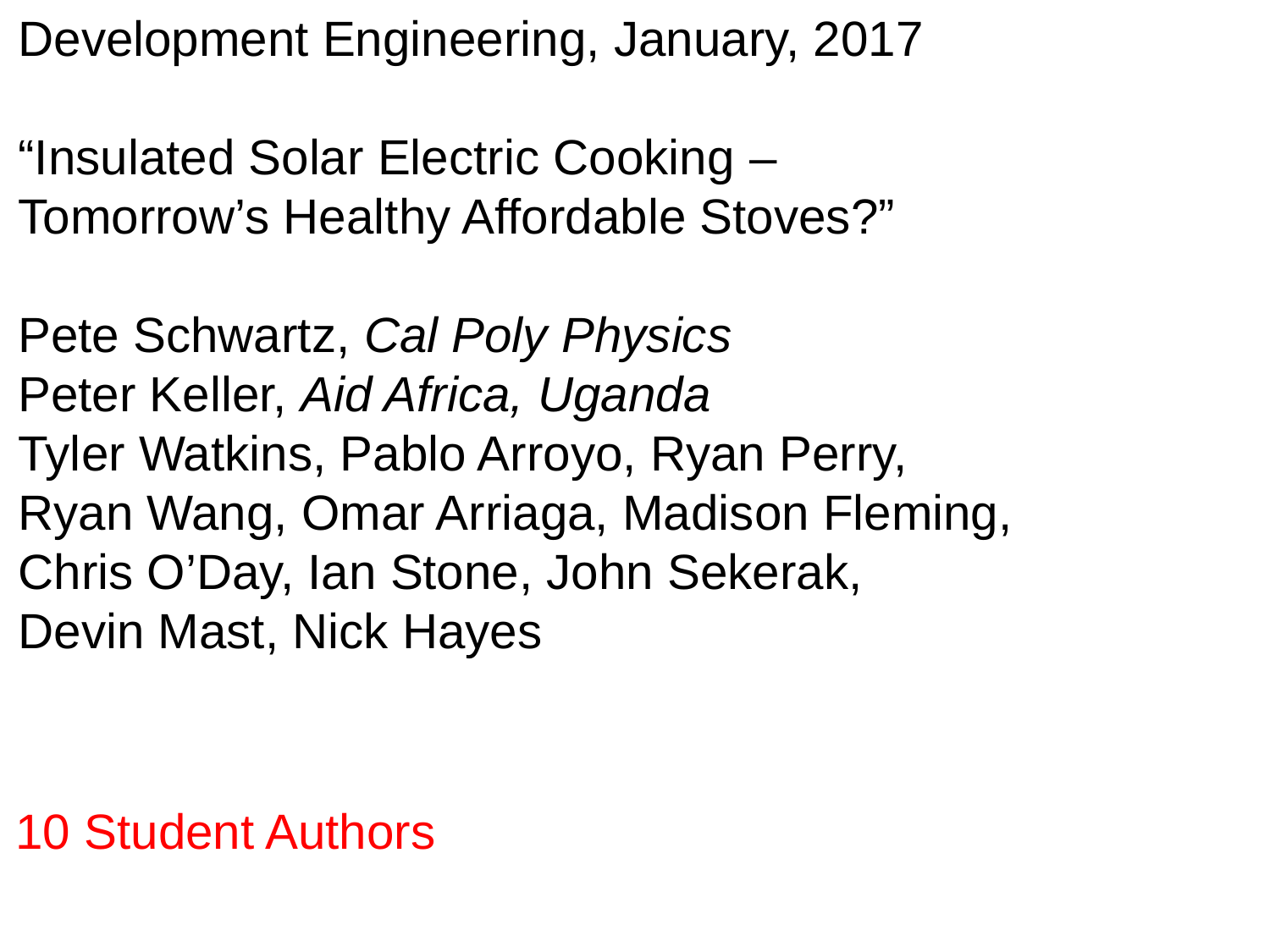

Development Engineering, January, 2017

“Insulated Solar Electric Cooking –
Tomorrow’s Healthy Affordable Stoves?”

Pete Schwartz, Cal Poly Physics
Peter Keller, Aid Africa, Uganda
Tyler Watkins, Pablo Arroyo, Ryan Perry,
Ryan Wang, Omar Arriaga, Madison Fleming,
Chris O’Day, Ian Stone, John Sekerak,
Devin Mast, Nick Hayes
10 Student Authors